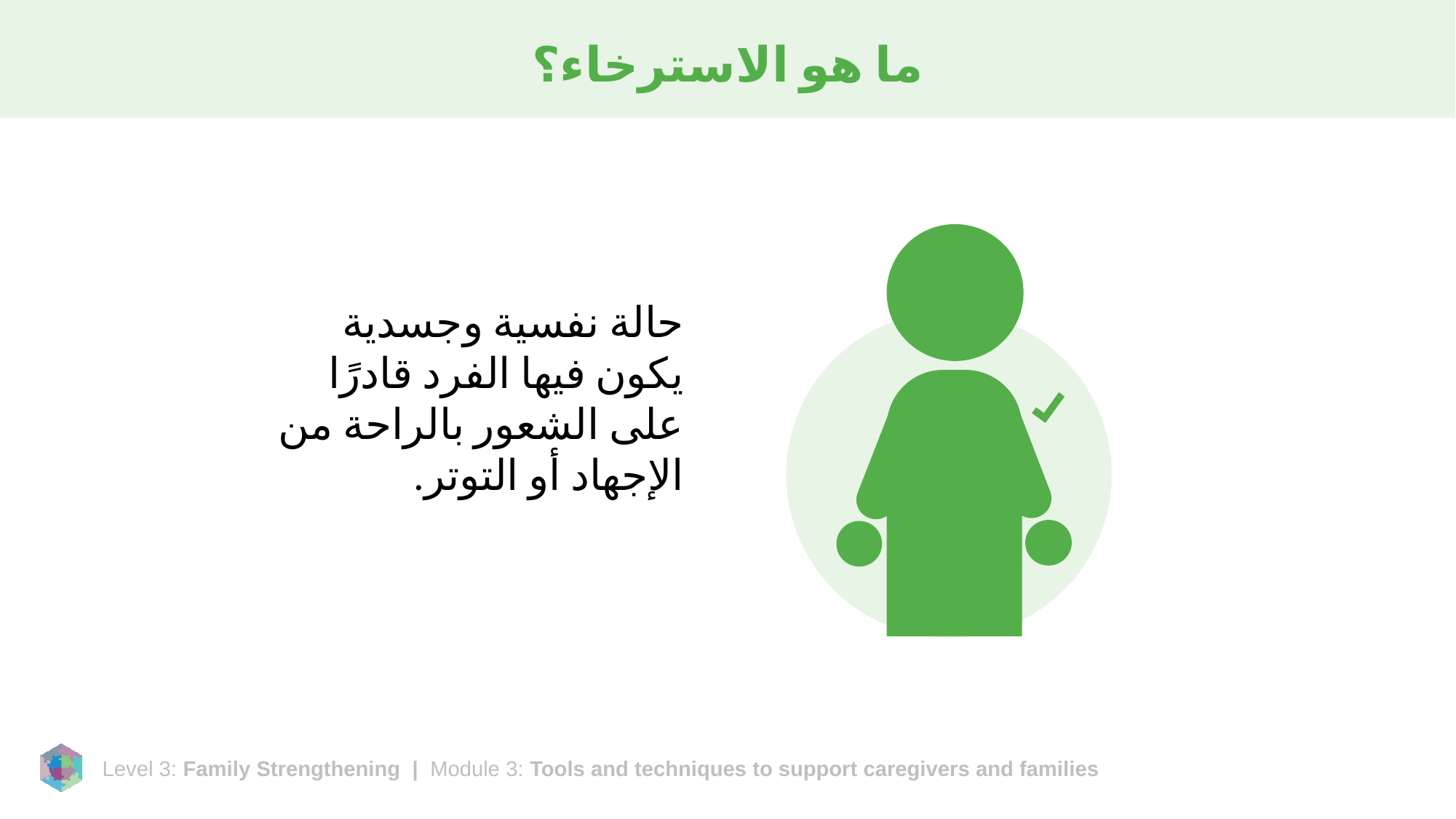

# ما هو الاسترخاء؟

حالة نفسية وجسدية يكون فيها الفرد قادرًا على الشعور بالراحة من الإجهاد أو التوتر.